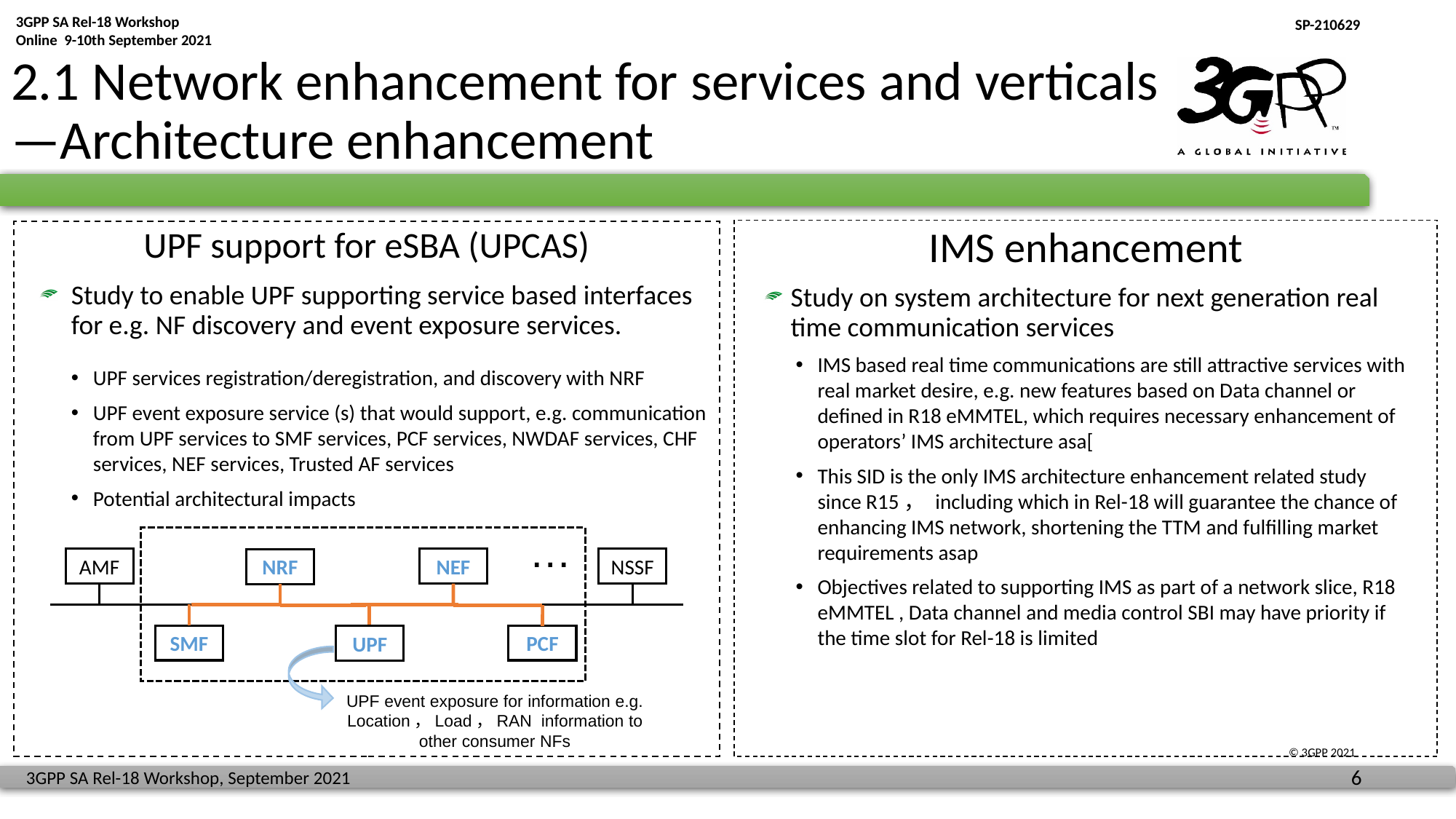

3GPP SA Rel-18 Workshop
Online  9-10th September 2021
SP-210629
# 2.1 Network enhancement for services and verticals —Architecture enhancement
IMS enhancement
UPF support for eSBA (UPCAS)
Study to enable UPF supporting service based interfaces for e.g. NF discovery and event exposure services.
UPF services registration/deregistration, and discovery with NRF
UPF event exposure service (s) that would support, e.g. communication from UPF services to SMF services, PCF services, NWDAF services, CHF services, NEF services, Trusted AF services
Potential architectural impacts

Study on system architecture for next generation real time communication services
IMS based real time communications are still attractive services with real market desire, e.g. new features based on Data channel or defined in R18 eMMTEL, which requires necessary enhancement of operators’ IMS architecture asa[
This SID is the only IMS architecture enhancement related study since R15， including which in Rel-18 will guarantee the chance of enhancing IMS network, shortening the TTM and fulfilling market requirements asap
Objectives related to supporting IMS as part of a network slice, R18 eMMTEL , Data channel and media control SBI may have priority if the time slot for Rel-18 is limited
…

AMF
NEF
NSSF
NRF
SMF
PCF
UPF

UPF event exposure for information e.g. Location，Load，RAN  information to other consumer NFs